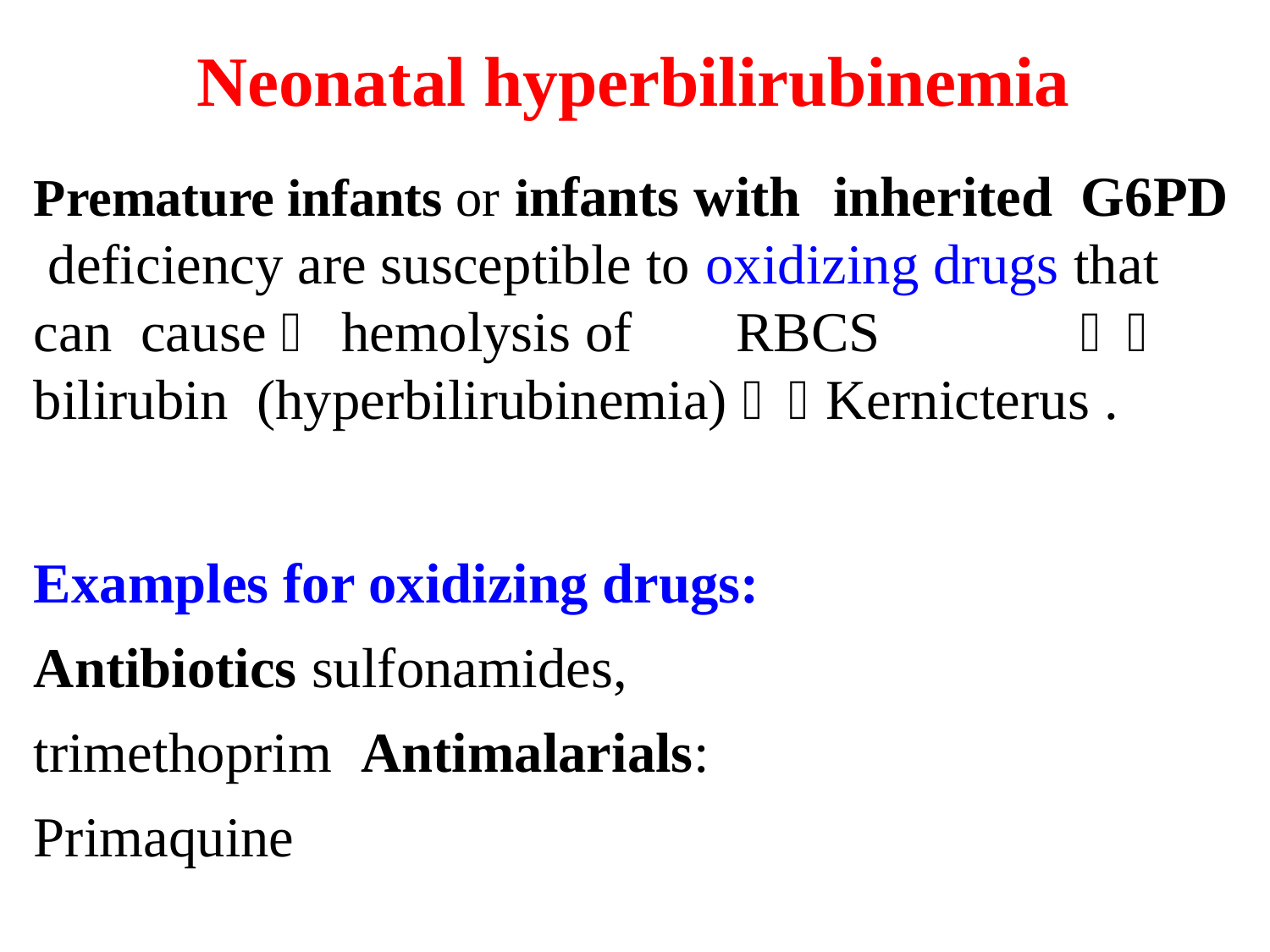

# Neonatal hyperbilirubinemia
Premature infants or infants with	inherited	G6PD  deficiency are susceptible to oxidizing drugs that can  cause → hemolysis of	RBCS	→↑ bilirubin  (hyperbilirubinemia) →↑ Kernicterus .

Examples for oxidizing drugs:  Antibiotics sulfonamides, trimethoprim  Antimalarials: Primaquine